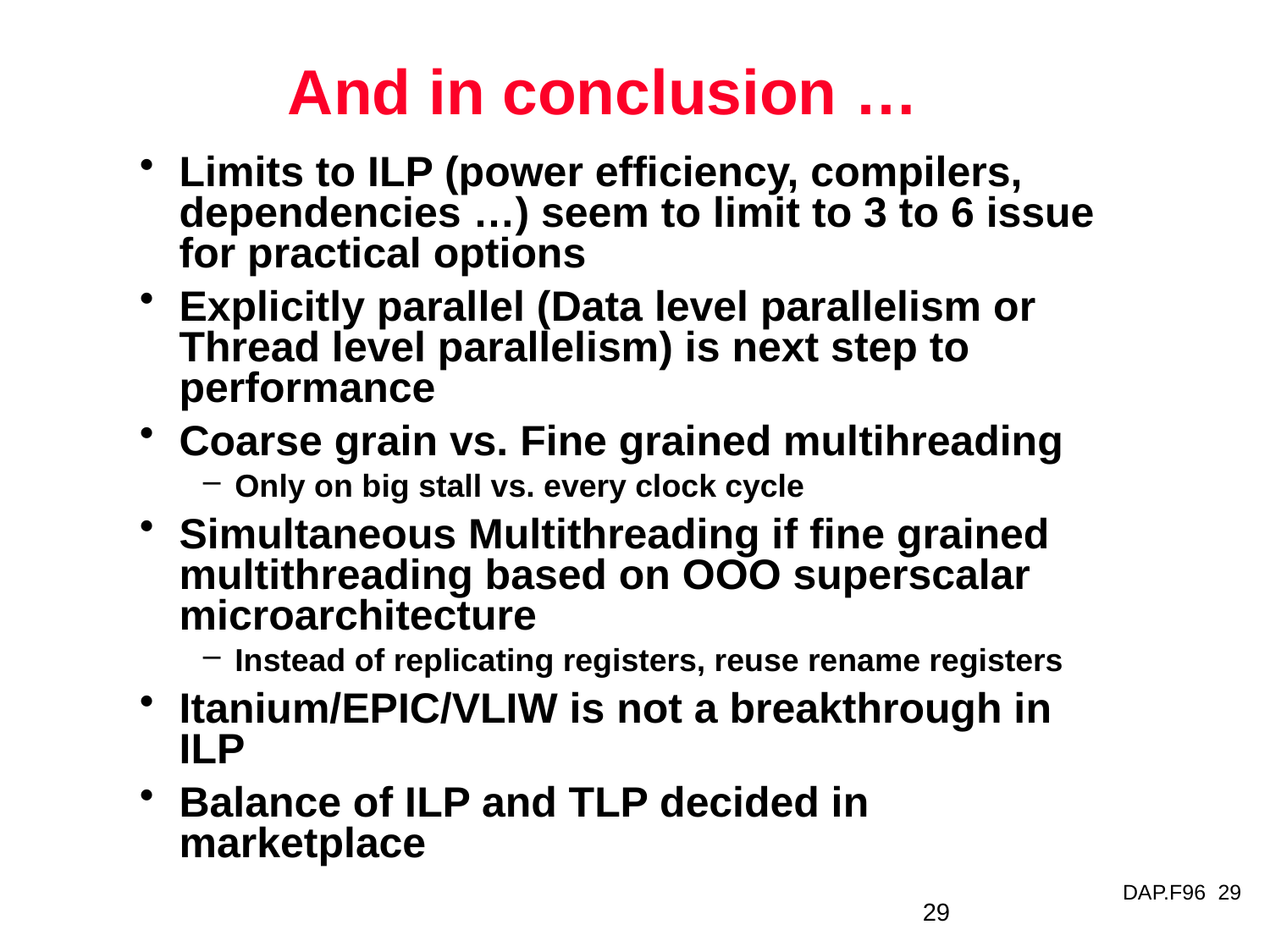

# And in conclusion …
Limits to ILP (power efficiency, compilers, dependencies …) seem to limit to 3 to 6 issue for practical options
Explicitly parallel (Data level parallelism or Thread level parallelism) is next step to performance
Coarse grain vs. Fine grained multihreading
Only on big stall vs. every clock cycle
Simultaneous Multithreading if fine grained multithreading based on OOO superscalar microarchitecture
Instead of replicating registers, reuse rename registers
Itanium/EPIC/VLIW is not a breakthrough in ILP
Balance of ILP and TLP decided in marketplace

29